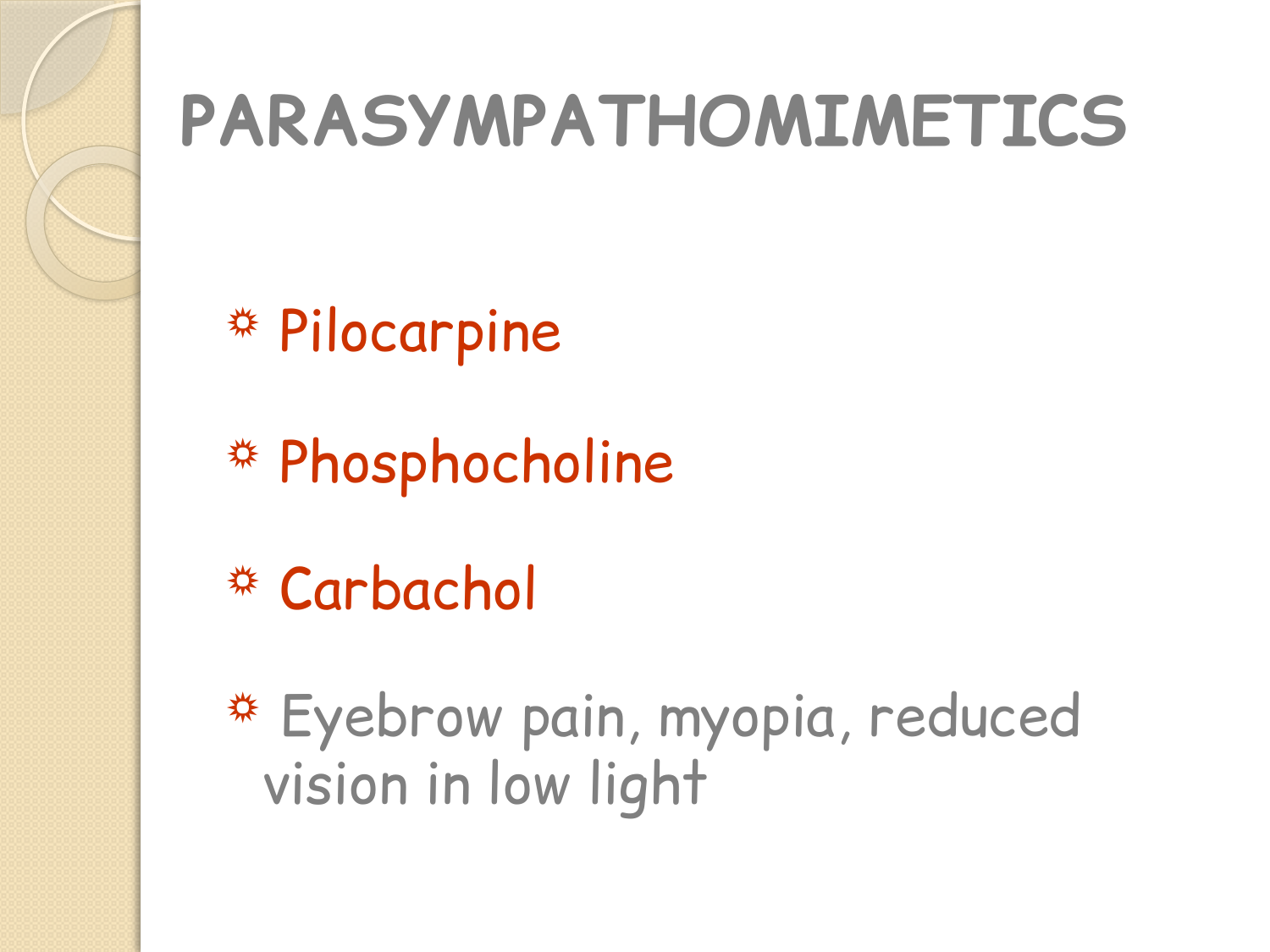

# PARASYMPATHOMIMETICS

 Pilocarpine

 Phosphocholine

 Carbachol

 Eyebrow pain, myopia, reduced vision in low light